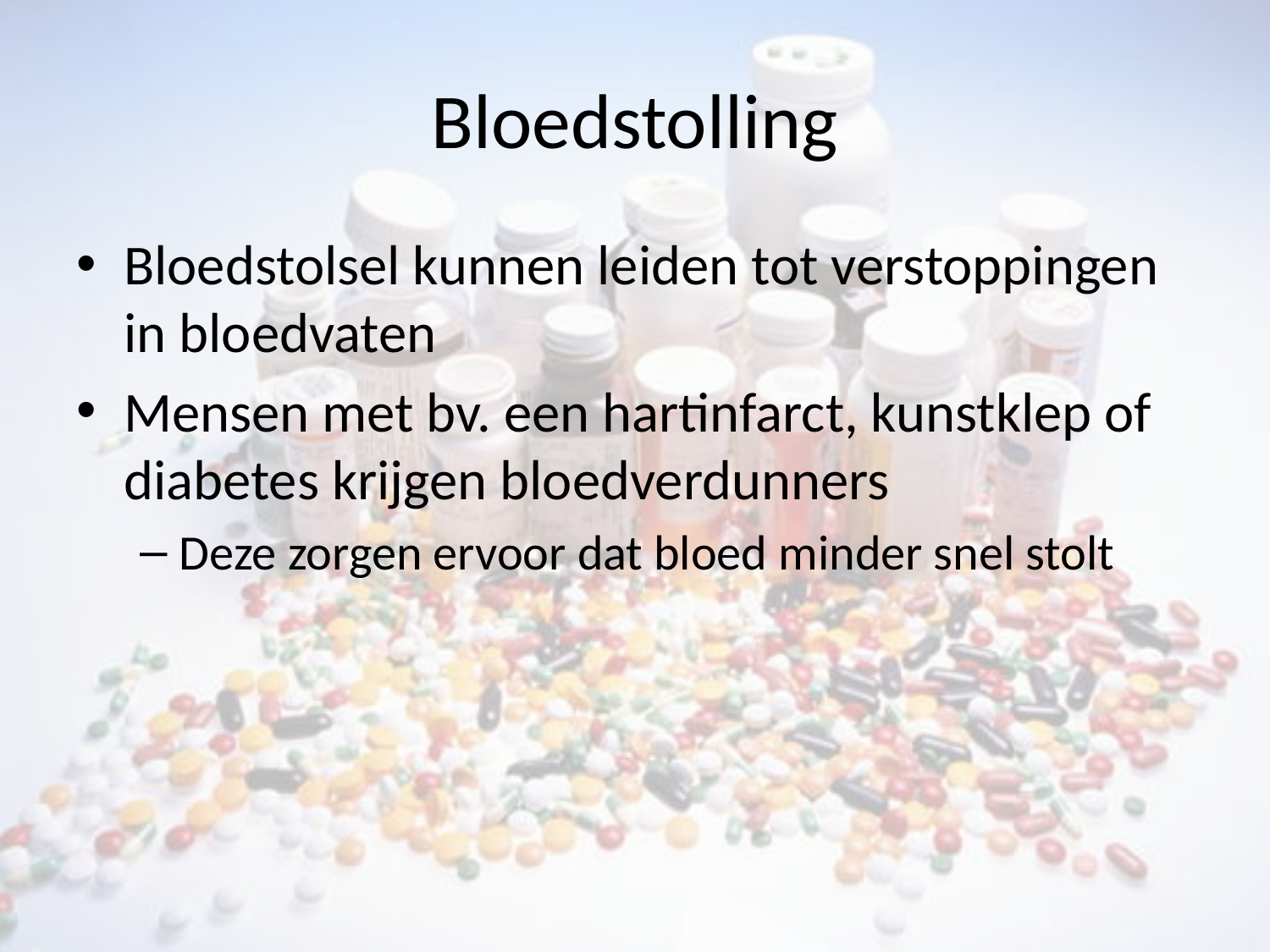

# Bloedstolling
Bloedstolsel kunnen leiden tot verstoppingen in bloedvaten
Mensen met bv. een hartinfarct, kunstklep of diabetes krijgen bloedverdunners
Deze zorgen ervoor dat bloed minder snel stolt